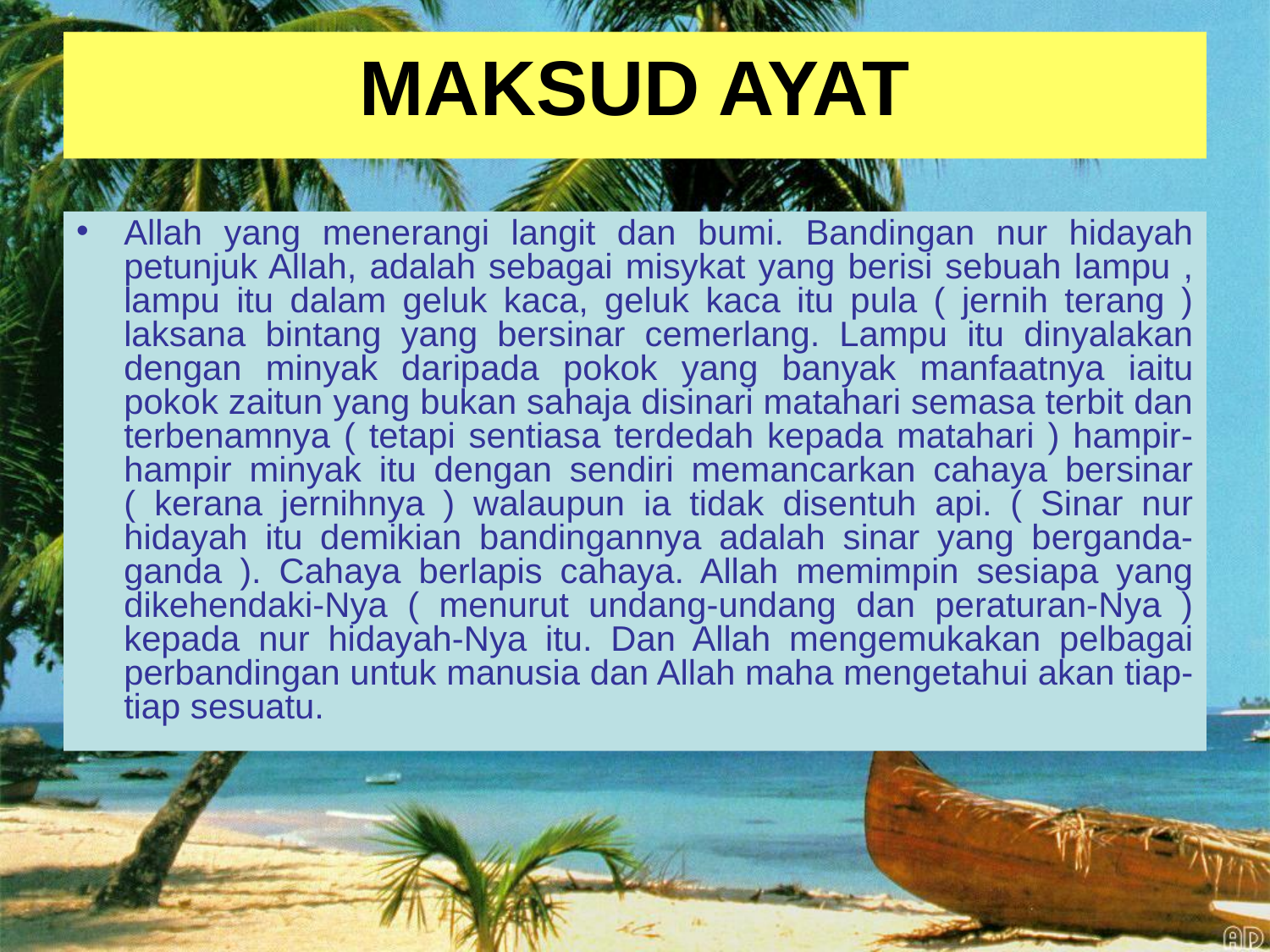

# MAKSUD AYAT
Allah yang menerangi langit dan bumi. Bandingan nur hidayah petunjuk Allah, adalah sebagai misykat yang berisi sebuah lampu , lampu itu dalam geluk kaca, geluk kaca itu pula ( jernih terang ) laksana bintang yang bersinar cemerlang. Lampu itu dinyalakan dengan minyak daripada pokok yang banyak manfaatnya iaitu pokok zaitun yang bukan sahaja disinari matahari semasa terbit dan terbenamnya ( tetapi sentiasa terdedah kepada matahari ) hampir-hampir minyak itu dengan sendiri memancarkan cahaya bersinar ( kerana jernihnya ) walaupun ia tidak disentuh api. ( Sinar nur hidayah itu demikian bandingannya adalah sinar yang berganda-ganda ). Cahaya berlapis cahaya. Allah memimpin sesiapa yang dikehendaki-Nya ( menurut undang-undang dan peraturan-Nya ) kepada nur hidayah-Nya itu. Dan Allah mengemukakan pelbagai perbandingan untuk manusia dan Allah maha mengetahui akan tiap-tiap sesuatu.